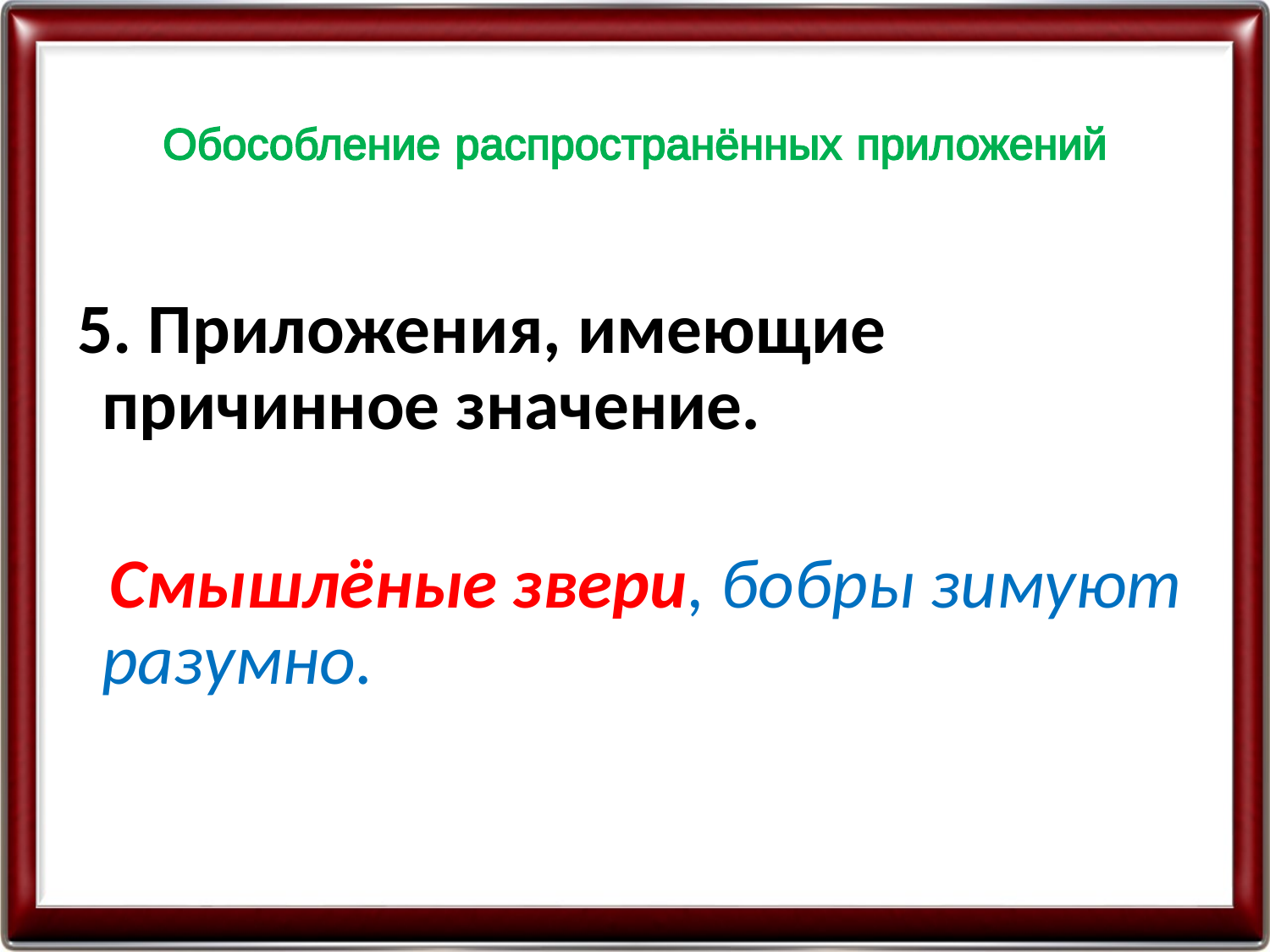

# Обособление распространённых приложений
5. Приложения, имеющие причинное значение.

  Смышлёные звери, бобры зимуют разумно.